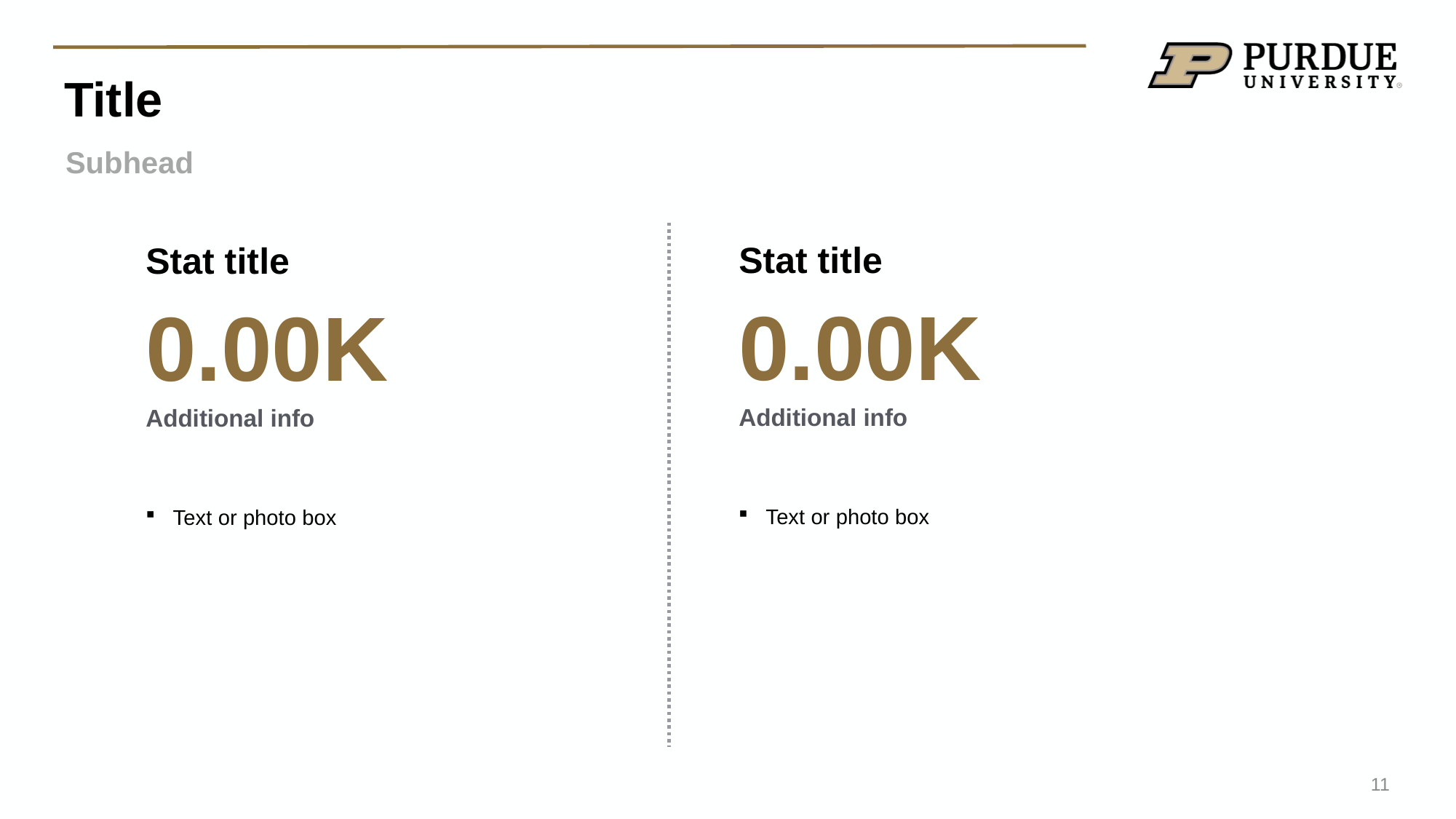

# Title
Subhead
Stat title
Stat title
0.00K
0.00K
Additional info
Additional info
Text or photo box
Text or photo box
11